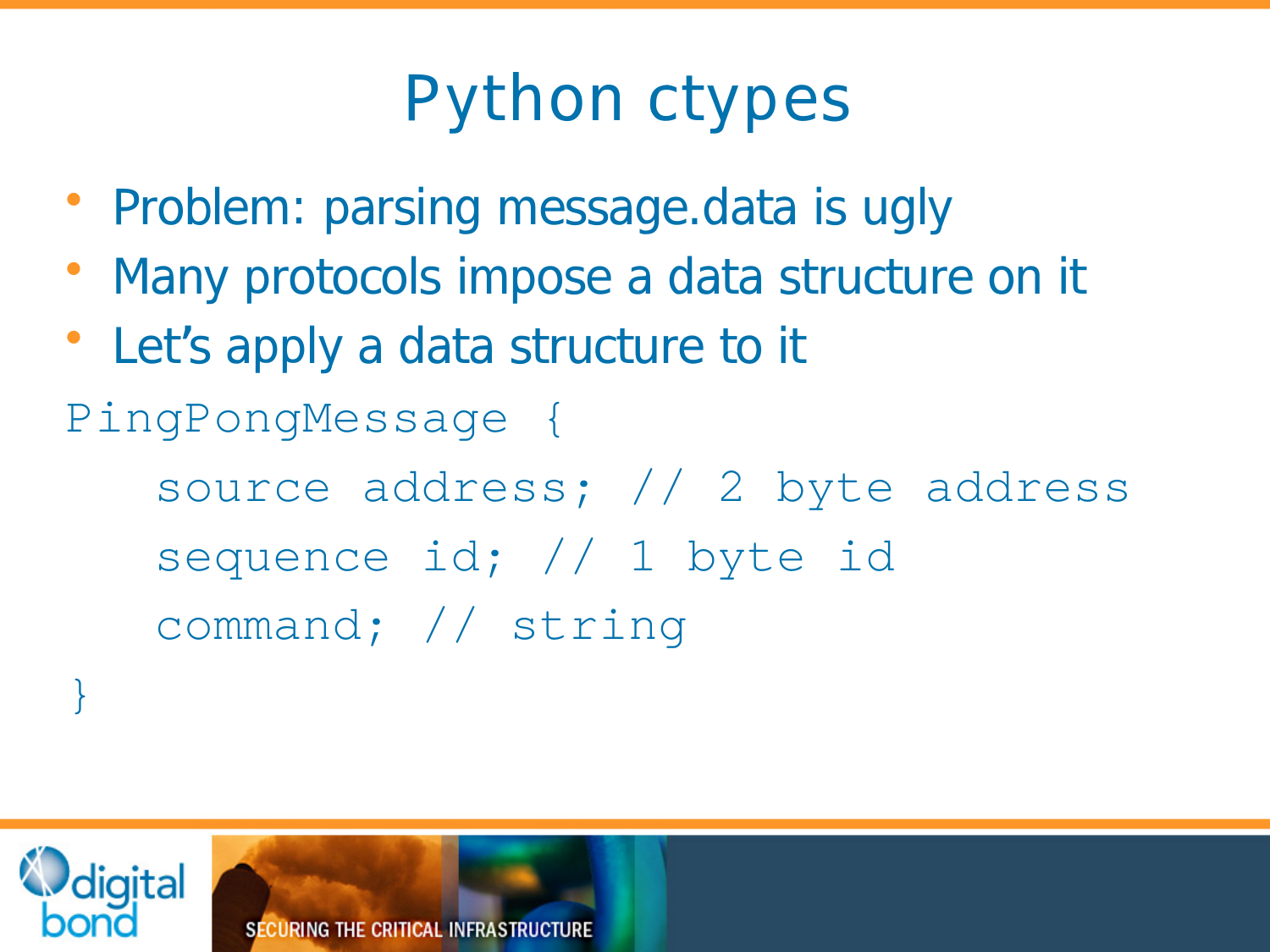

# Python ctypes
Problem: parsing message.data is ugly
Many protocols impose a data structure on it
Let’s apply a data structure to it
PingPongMessage {
   source address; // 2 byte address
   sequence id; // 1 byte id
   command; // string
}